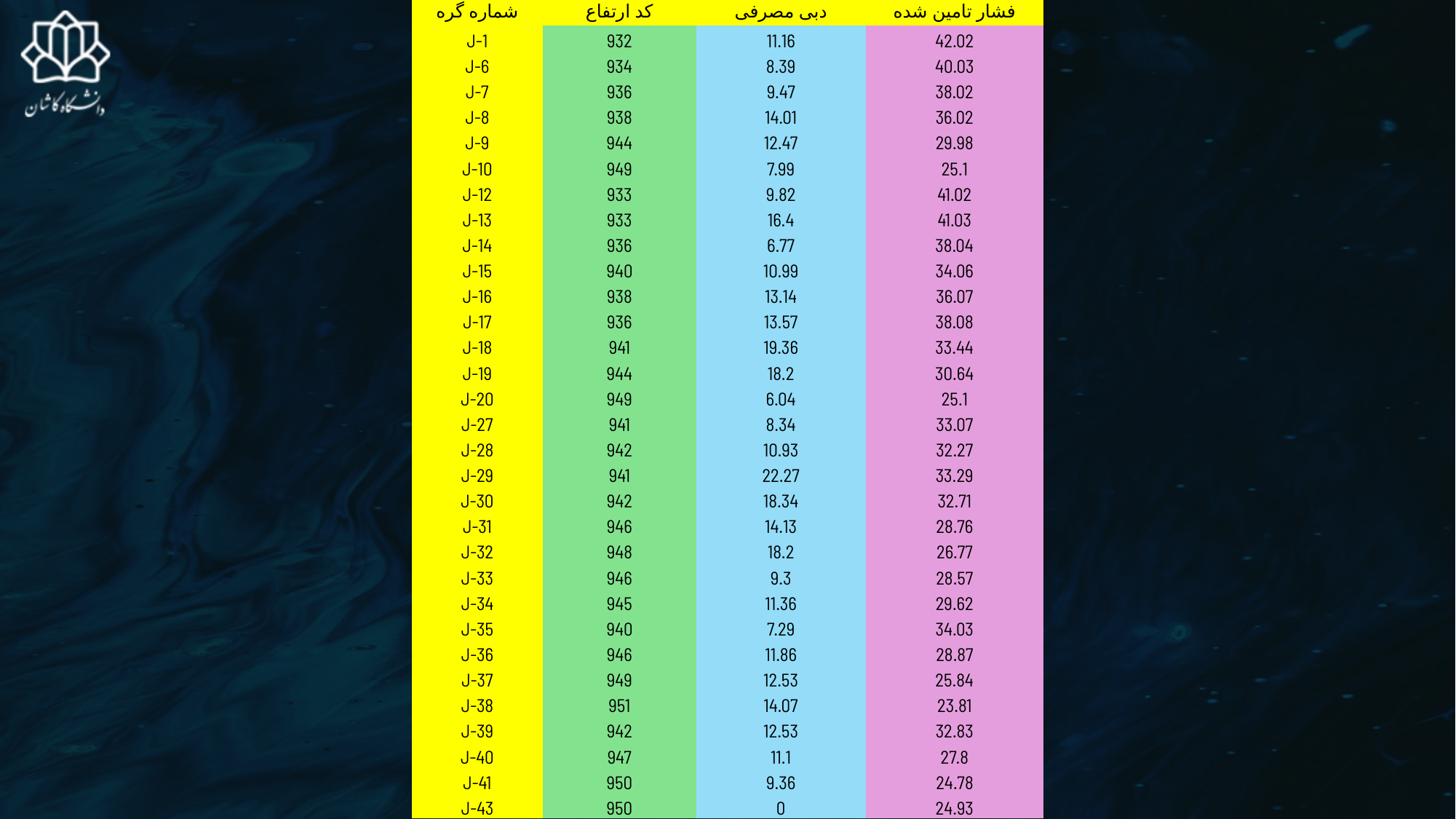

| شماره گره | کد ارتفاع | دبی مصرفی | فشار تامین شده |
| --- | --- | --- | --- |
| J-1 | 932 | 11.16 | 42.02 |
| J-6 | 934 | 8.39 | 40.03 |
| J-7 | 936 | 9.47 | 38.02 |
| J-8 | 938 | 14.01 | 36.02 |
| J-9 | 944 | 12.47 | 29.98 |
| J-10 | 949 | 7.99 | 25.1 |
| J-12 | 933 | 9.82 | 41.02 |
| J-13 | 933 | 16.4 | 41.03 |
| J-14 | 936 | 6.77 | 38.04 |
| J-15 | 940 | 10.99 | 34.06 |
| J-16 | 938 | 13.14 | 36.07 |
| J-17 | 936 | 13.57 | 38.08 |
| J-18 | 941 | 19.36 | 33.44 |
| J-19 | 944 | 18.2 | 30.64 |
| J-20 | 949 | 6.04 | 25.1 |
| J-27 | 941 | 8.34 | 33.07 |
| J-28 | 942 | 10.93 | 32.27 |
| J-29 | 941 | 22.27 | 33.29 |
| J-30 | 942 | 18.34 | 32.71 |
| J-31 | 946 | 14.13 | 28.76 |
| J-32 | 948 | 18.2 | 26.77 |
| J-33 | 946 | 9.3 | 28.57 |
| J-34 | 945 | 11.36 | 29.62 |
| J-35 | 940 | 7.29 | 34.03 |
| J-36 | 946 | 11.86 | 28.87 |
| J-37 | 949 | 12.53 | 25.84 |
| J-38 | 951 | 14.07 | 23.81 |
| J-39 | 942 | 12.53 | 32.83 |
| J-40 | 947 | 11.1 | 27.8 |
| J-41 | 950 | 9.36 | 24.78 |
| J-43 | 950 | 0 | 24.93 |